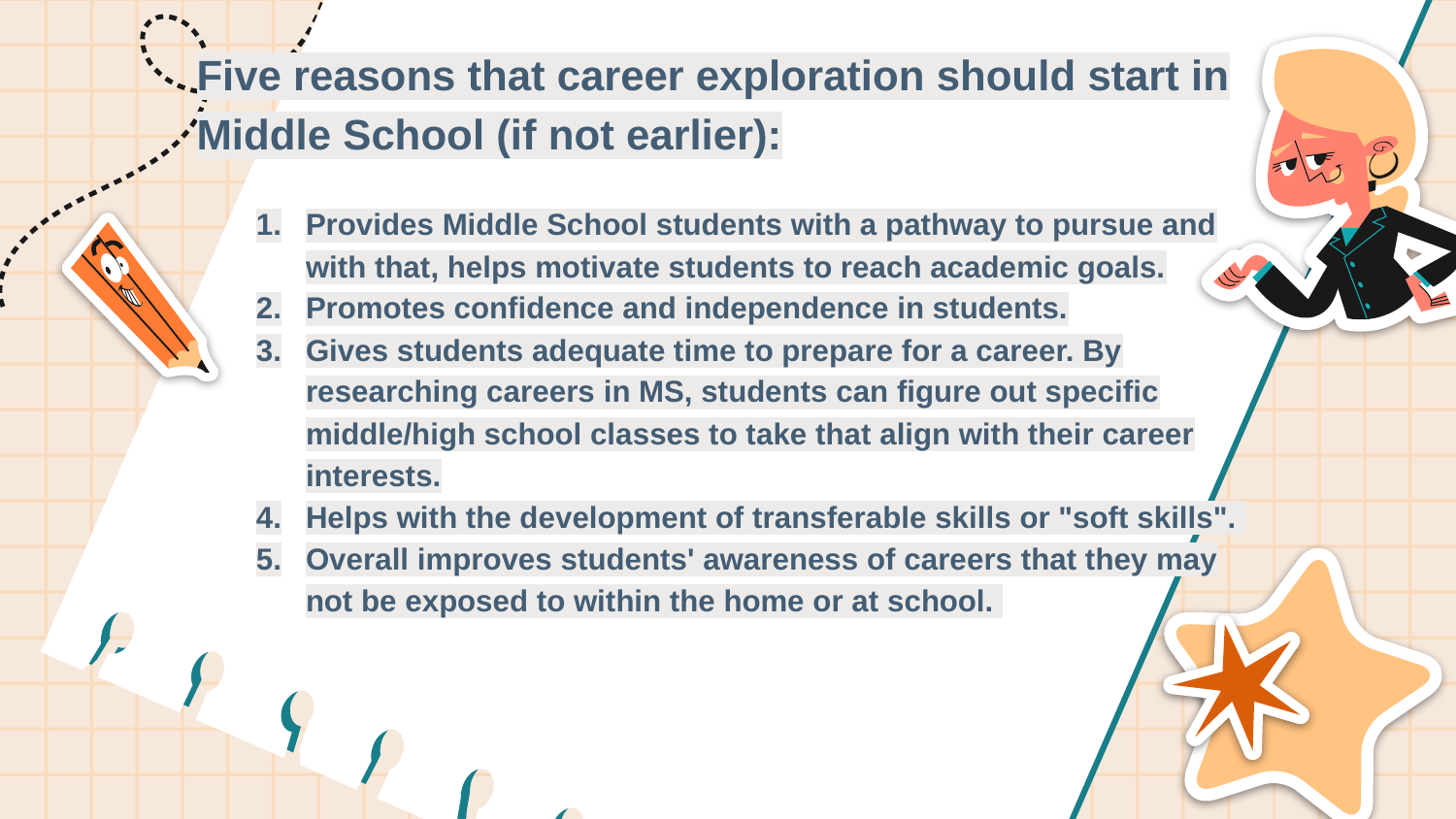

# ​
Five reasons that career exploration should start in Middle School (if not earlier):​

Provides Middle School students with a pathway to pursue and with that, helps motivate students to reach academic goals.​
Promotes confidence and independence in students.​
Gives students adequate time to prepare for a career. By researching careers in MS, students can figure out specific middle/high school classes to take that align with their career interests.​
Helps with the development of transferable skills or "soft skills". ​
Overall improves students' awareness of careers that they may not be exposed to within the home or at school. ​